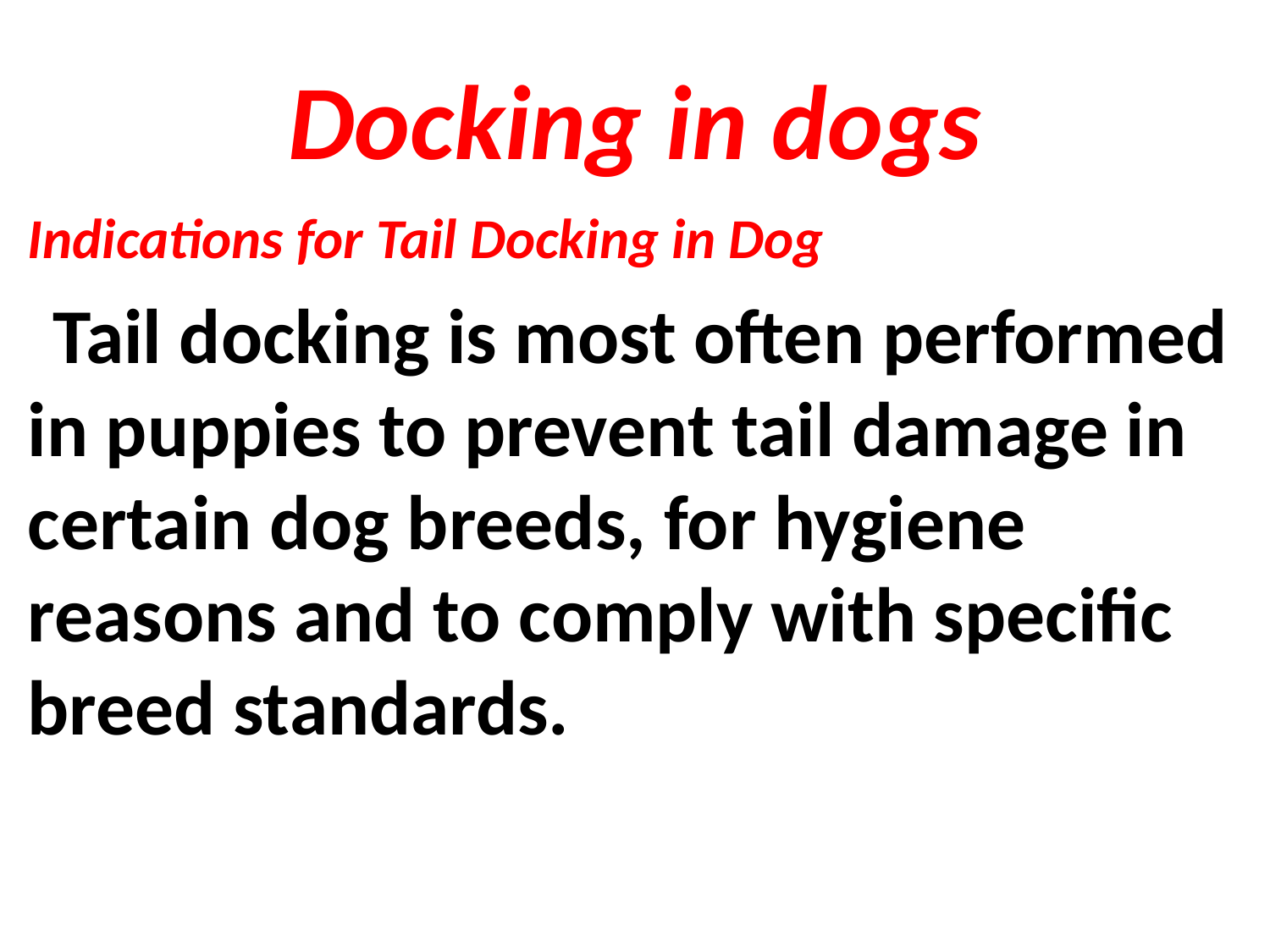

# Docking in dogs
Indications for Tail Docking in Dog
  Tail docking is most often performed in puppies to prevent tail damage in certain dog breeds, for hygiene reasons and to comply with specific breed standards.